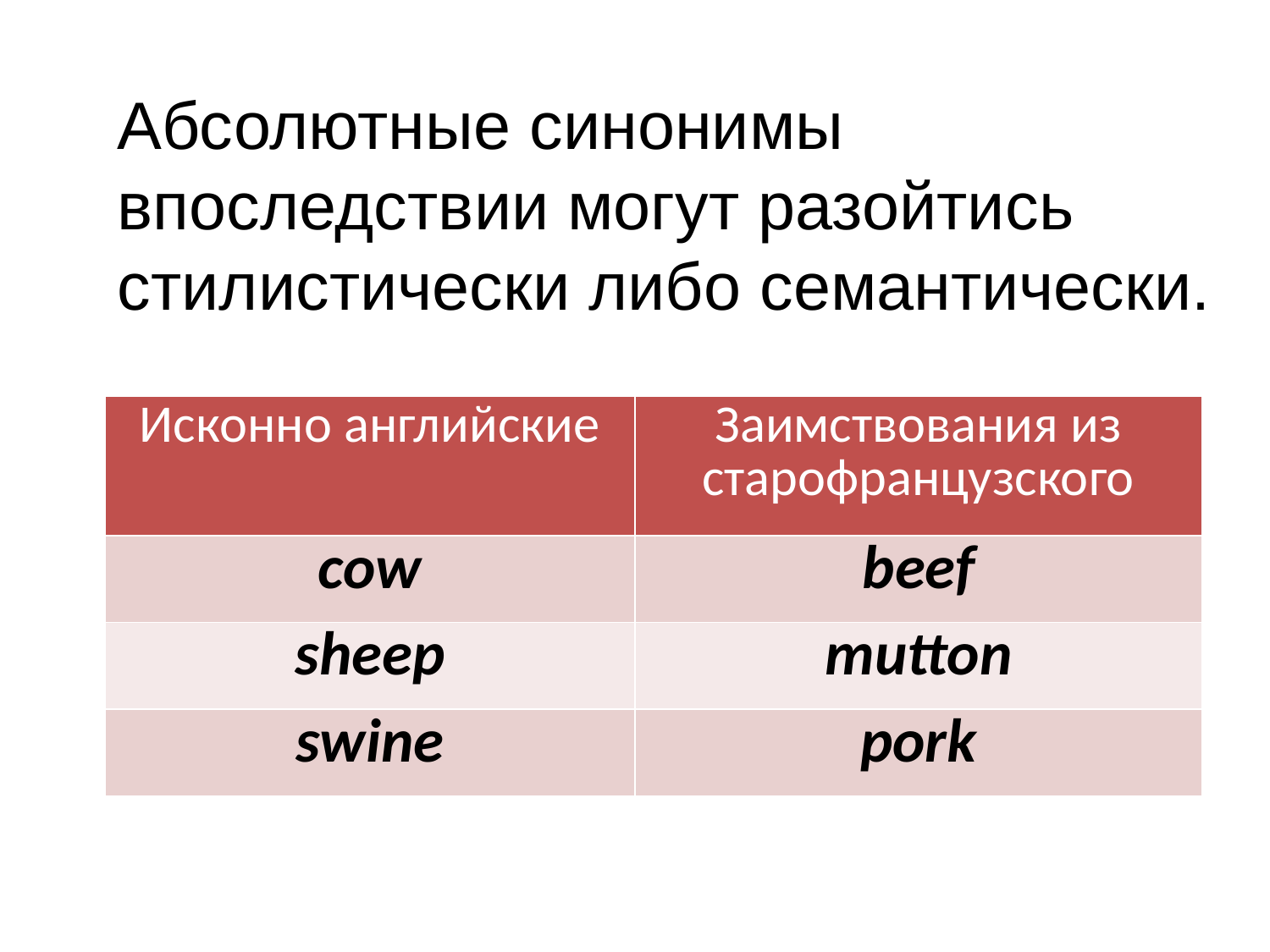

Абсолютные синонимы впоследствии могут разойтись стилистически либо семантически.
| Исконно английские | Заимствования из старофранцузского |
| --- | --- |
| cow | beef |
| sheep | mutton |
| swine | pork |